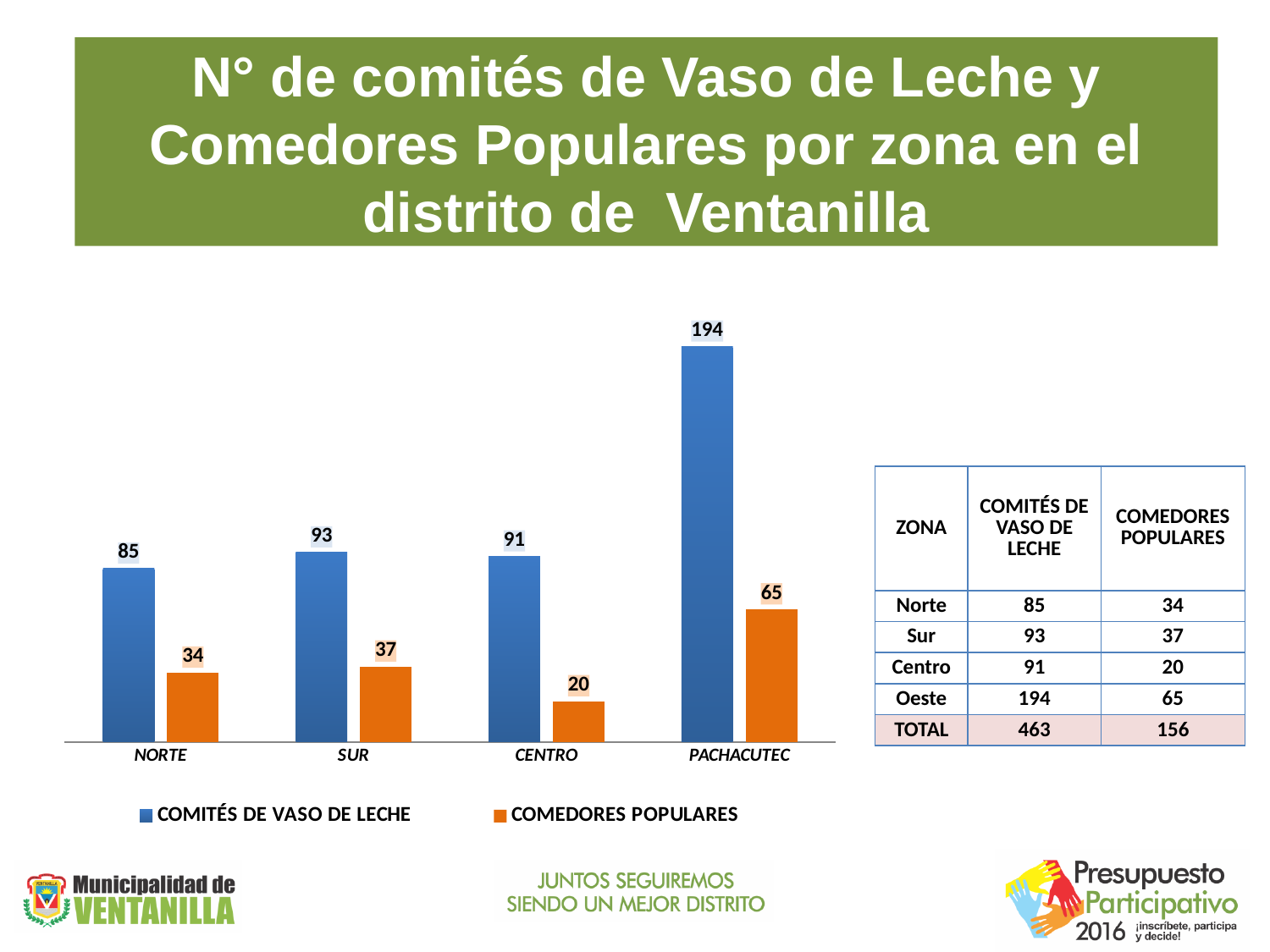

N° de comités de Vaso de Leche y Comedores Populares por zona en el distrito de  Ventanilla

### Chart

| Category | COMITÉS DE VASO DE LECHE | COMEDORES POPULARES |
|---|---|---|
| NORTE | 85.0 | 34.0 |
| SUR | 93.0 | 37.0 |
| CENTRO | 91.0 | 20.0 |
| PACHACUTEC | 194.0 | 65.0 |
| ZONA | COMITÉS DE VASO DE LECHE | COMEDORES POPULARES |
| --- | --- | --- |
| Norte | 85 | 34 |
| Sur | 93 | 37 |
| Centro | 91 | 20 |
| Oeste | 194 | 65 |
| TOTAL | 463 | 156 |